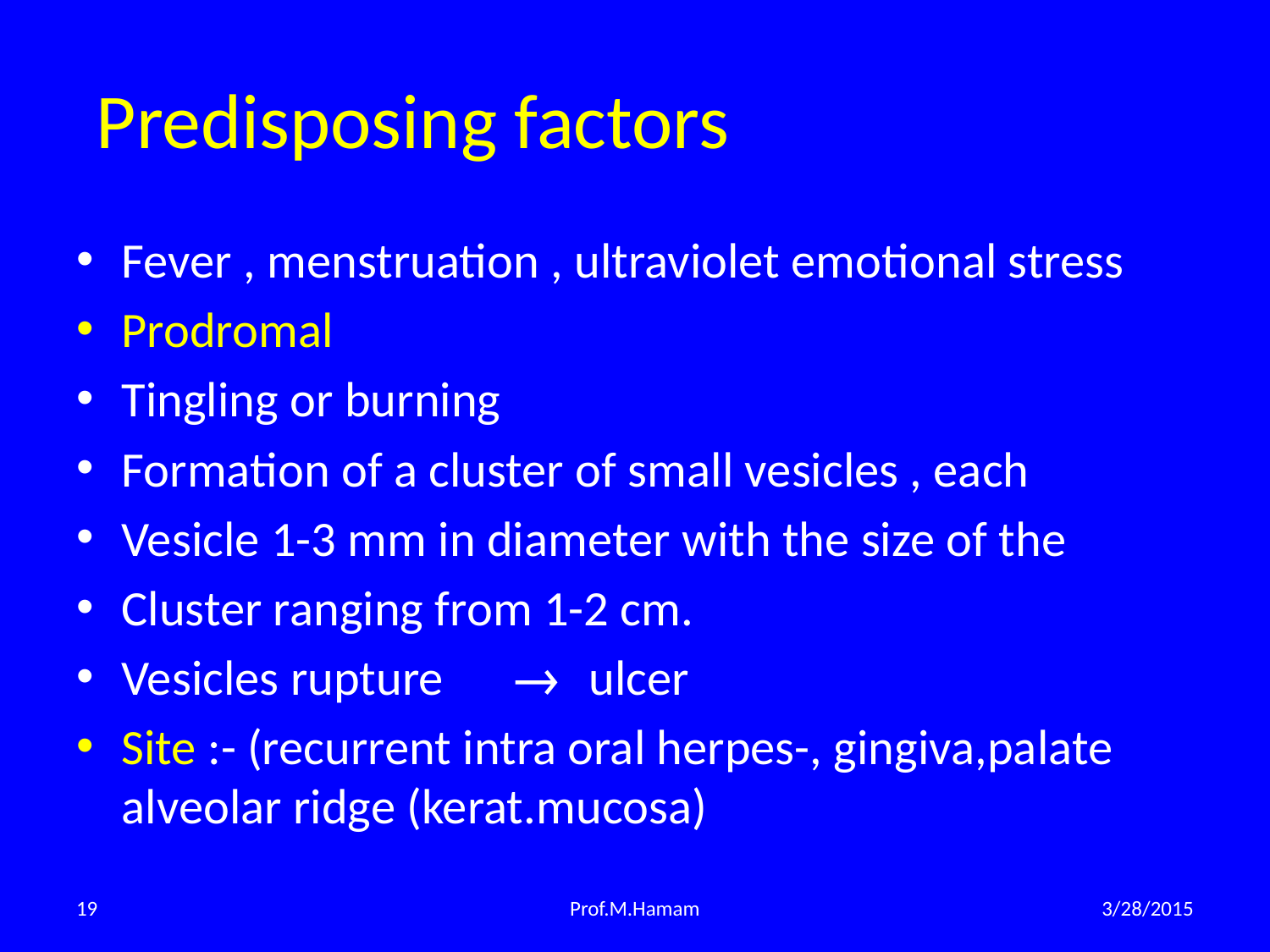

# Predisposing factors
Fever , menstruation , ultraviolet emotional stress
Prodromal
Tingling or burning
Formation of a cluster of small vesicles , each
Vesicle 1-3 mm in diameter with the size of the
Cluster ranging from 1-2 cm.
Vesicles rupture      →  ulcer
Site :- (recurrent intra oral herpes-, gingiva,palate alveolar ridge (kerat.mucosa)
19
Prof.M.Hamam
3/28/2015